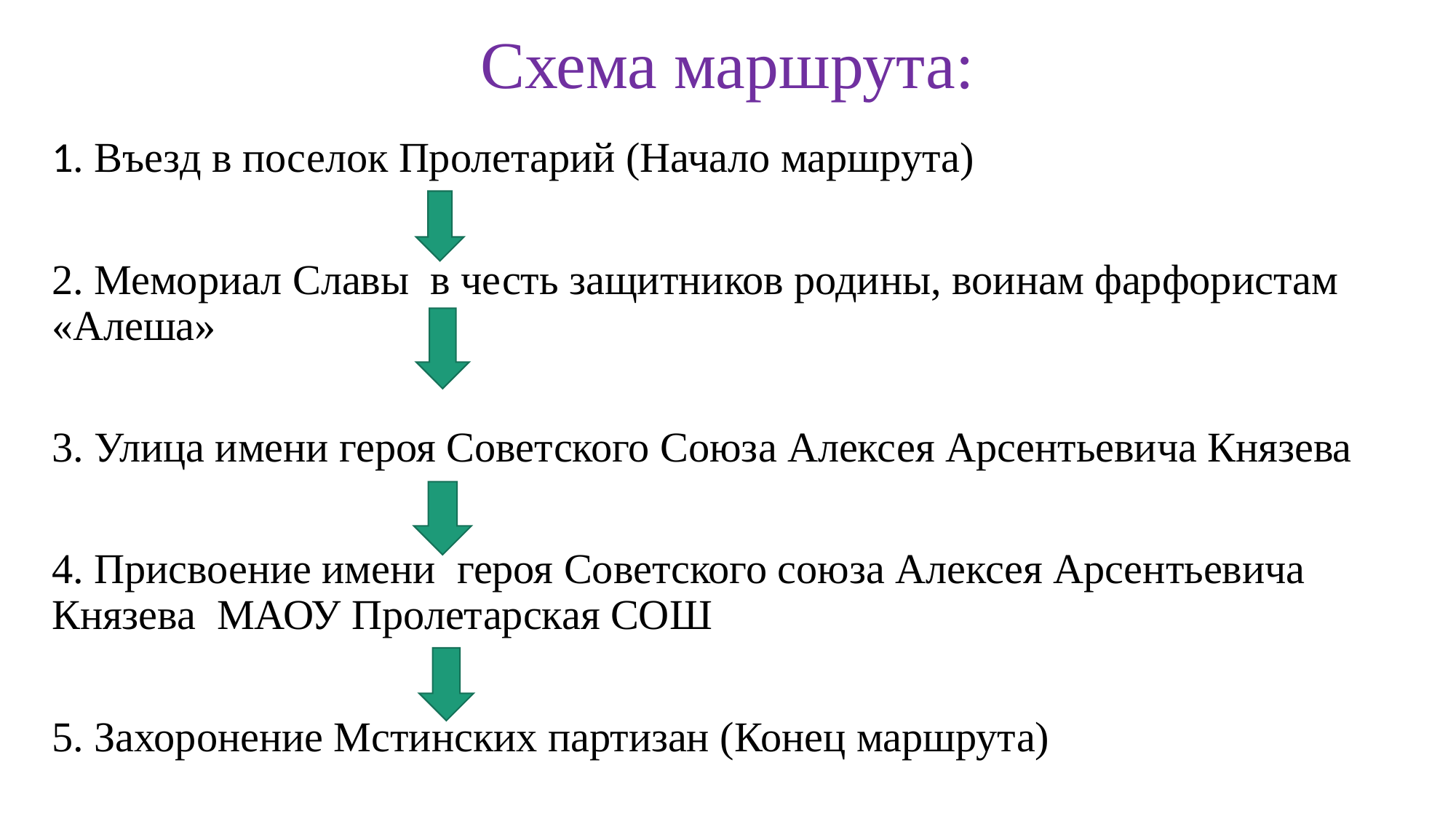

# Схема маршрута:
1. Въезд в поселок Пролетарий (Начало маршрута)

2. Мемориал Славы  в честь защитников родины, воинам фарфористам «Алеша»

3. Улица имени героя Советского Союза Алексея Арсентьевича Князева

4. Присвоение имени  героя Советского союза Алексея Арсентьевича Князева  МАОУ Пролетарская СОШ

5. Захоронение Мстинских партизан (Конец маршрута)